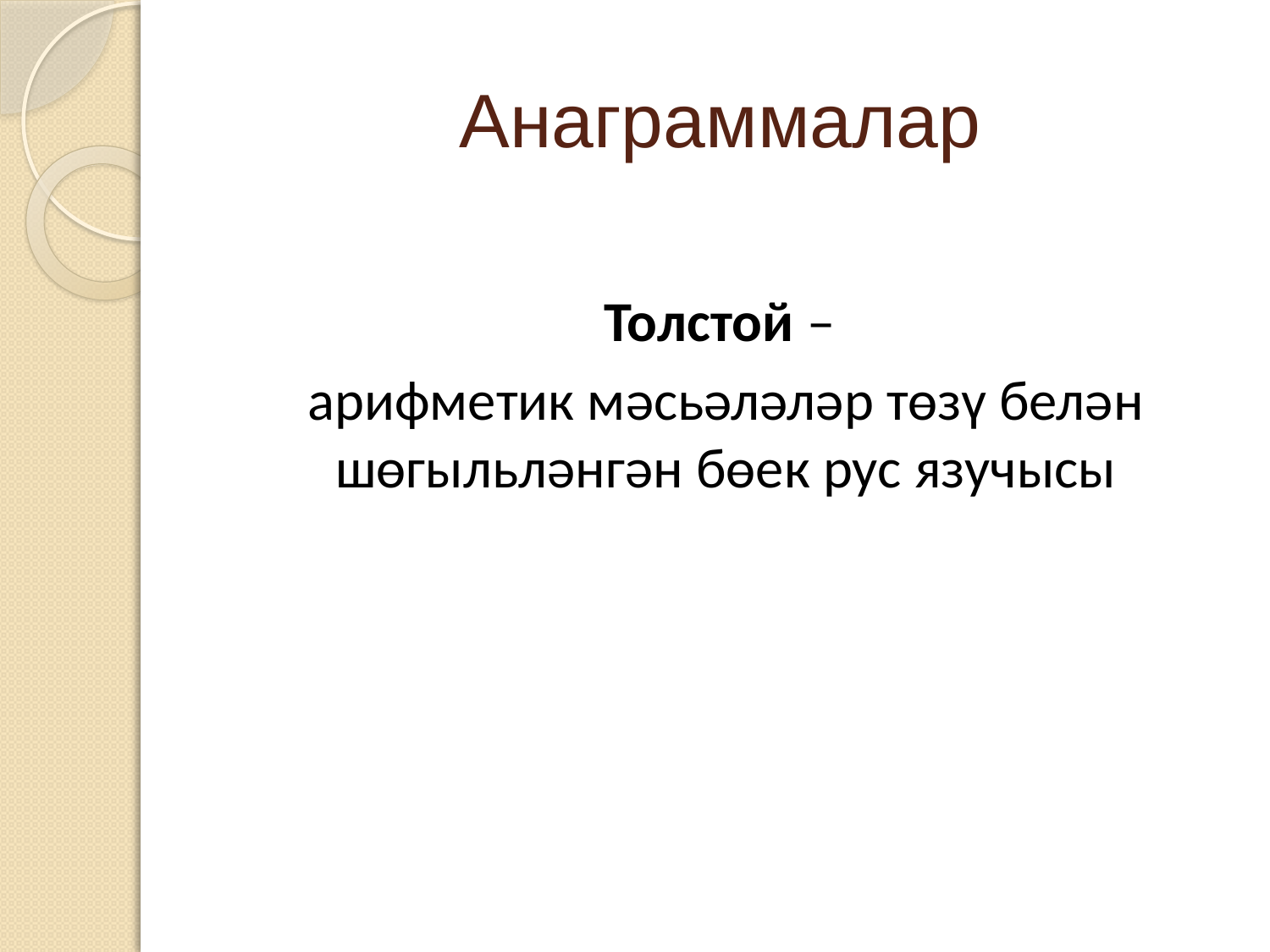

# Анаграммалар

Толстой –
арифметик мәсьәләләр төзү белән шөгыльләнгән бөек рус язучысы